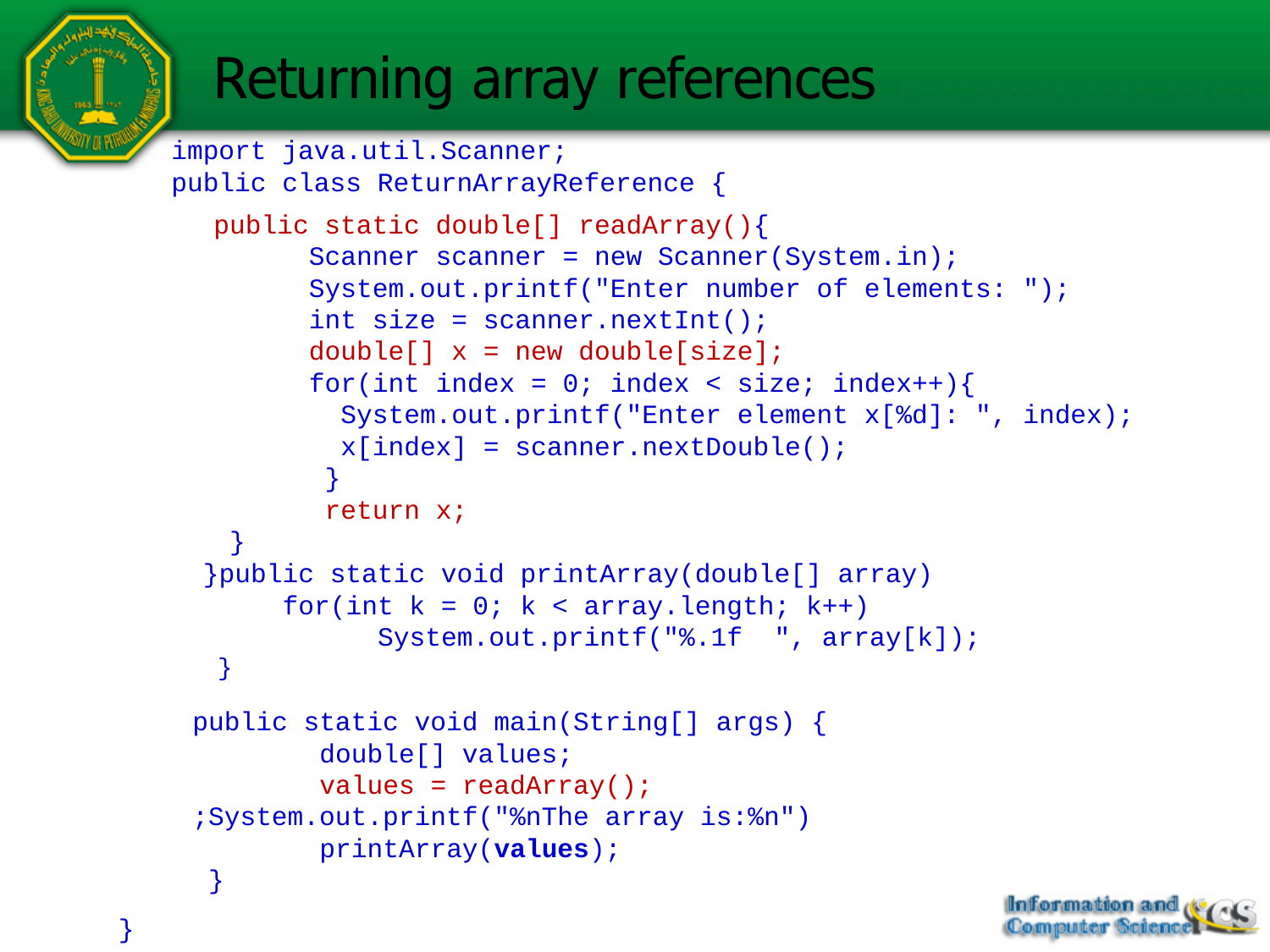

# Returning array references
import java.util.Scanner;
public class ReturnArrayReference {
public static double[] readArray(){
      Scanner scanner = new Scanner(System.in);
      System.out.printf("Enter number of elements: ");
      int size = scanner.nextInt();
      double[] x = new double[size];
      for(int index = 0; index < size; index++){
    	System.out.printf("Enter element x[%d]: ", index);
    	x[index] = scanner.nextDouble();
       }
       return x;
 }
public static void printArray(double[] array){
     for(int k = 0; k < array.length; k++)
           System.out.printf("%.1f  ", array[k]);
 }
public static void main(String[] args) {
        double[] values;
        values = readArray();
        System.out.printf("%nThe array is:%n");
        printArray(values);
 }
}